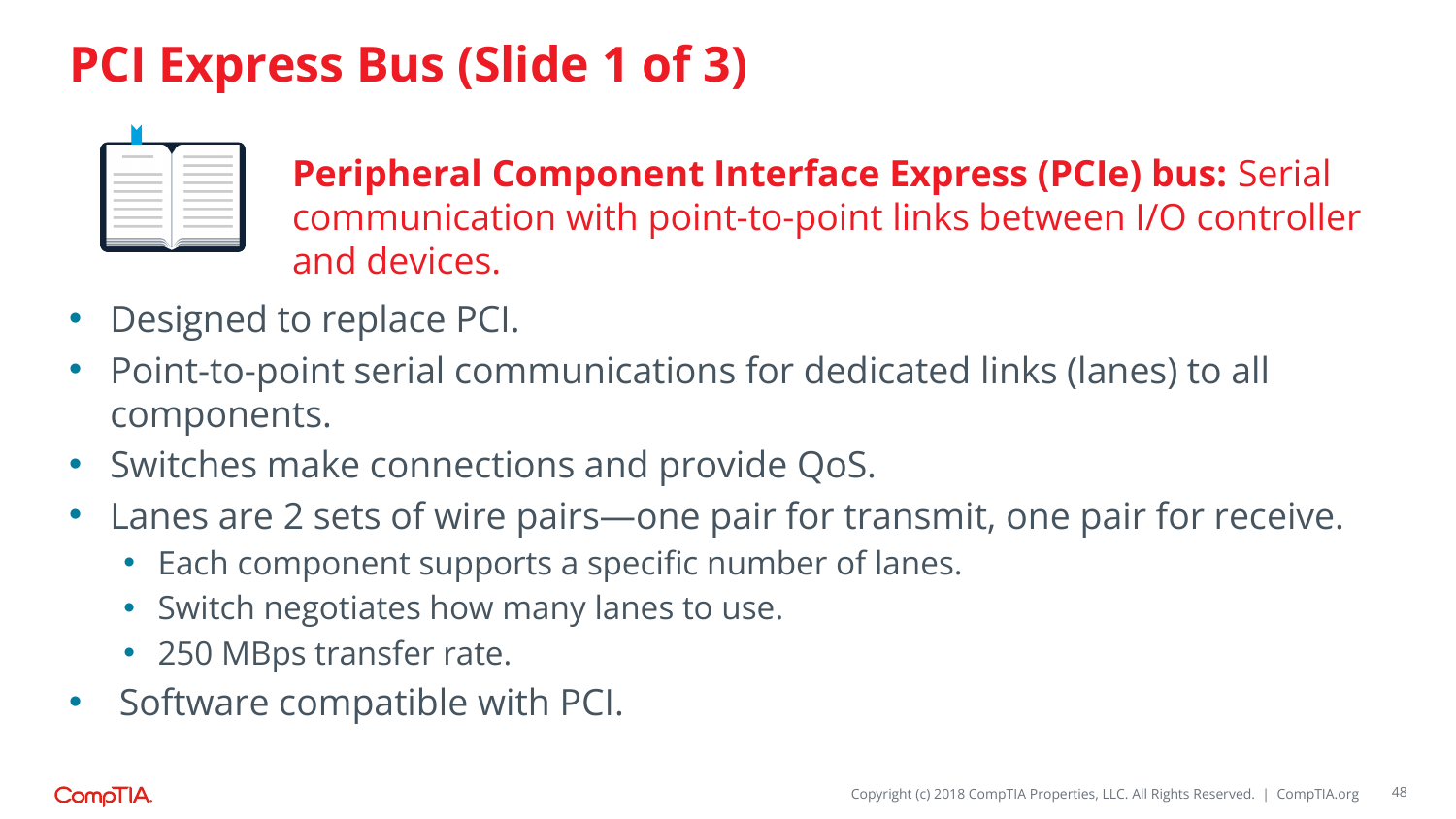

# PCI Express Bus (Slide 1 of 3)
Peripheral Component Interface Express (PCIe) bus: Serial communication with point-to-point links between I/O controller and devices.
Designed to replace PCI.
Point-to-point serial communications for dedicated links (lanes) to all components.
Switches make connections and provide QoS.
Lanes are 2 sets of wire pairs—one pair for transmit, one pair for receive.
Each component supports a specific number of lanes.
Switch negotiates how many lanes to use.
250 MBps transfer rate.
 Software compatible with PCI.
48